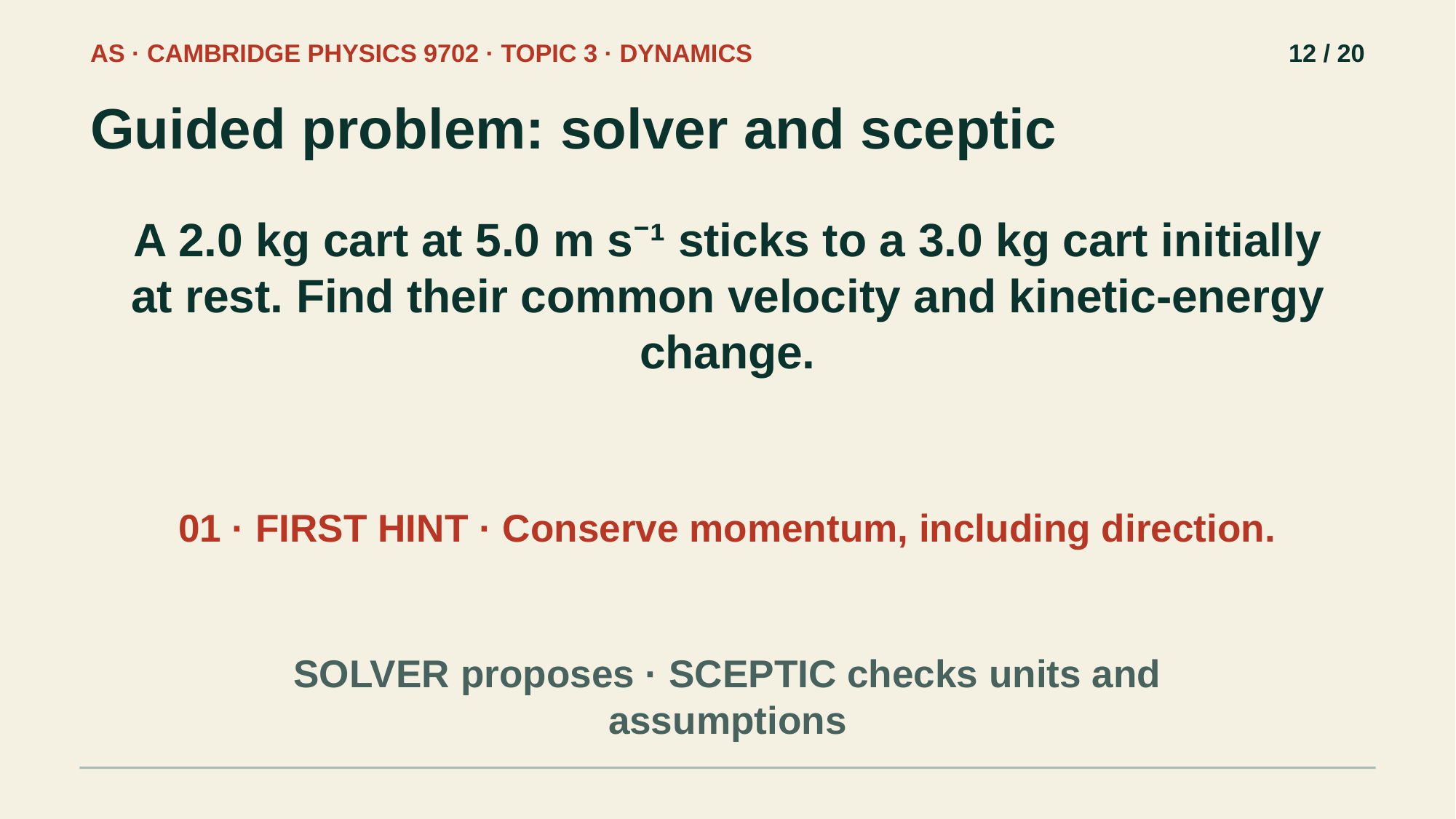

AS · CAMBRIDGE PHYSICS 9702 · TOPIC 3 · DYNAMICS
12 / 20
Guided problem: solver and sceptic
A 2.0 kg cart at 5.0 m s⁻¹ sticks to a 3.0 kg cart initially at rest. Find their common velocity and kinetic-energy change.
01 · FIRST HINT · Conserve momentum, including direction.
SOLVER proposes · SCEPTIC checks units and assumptions